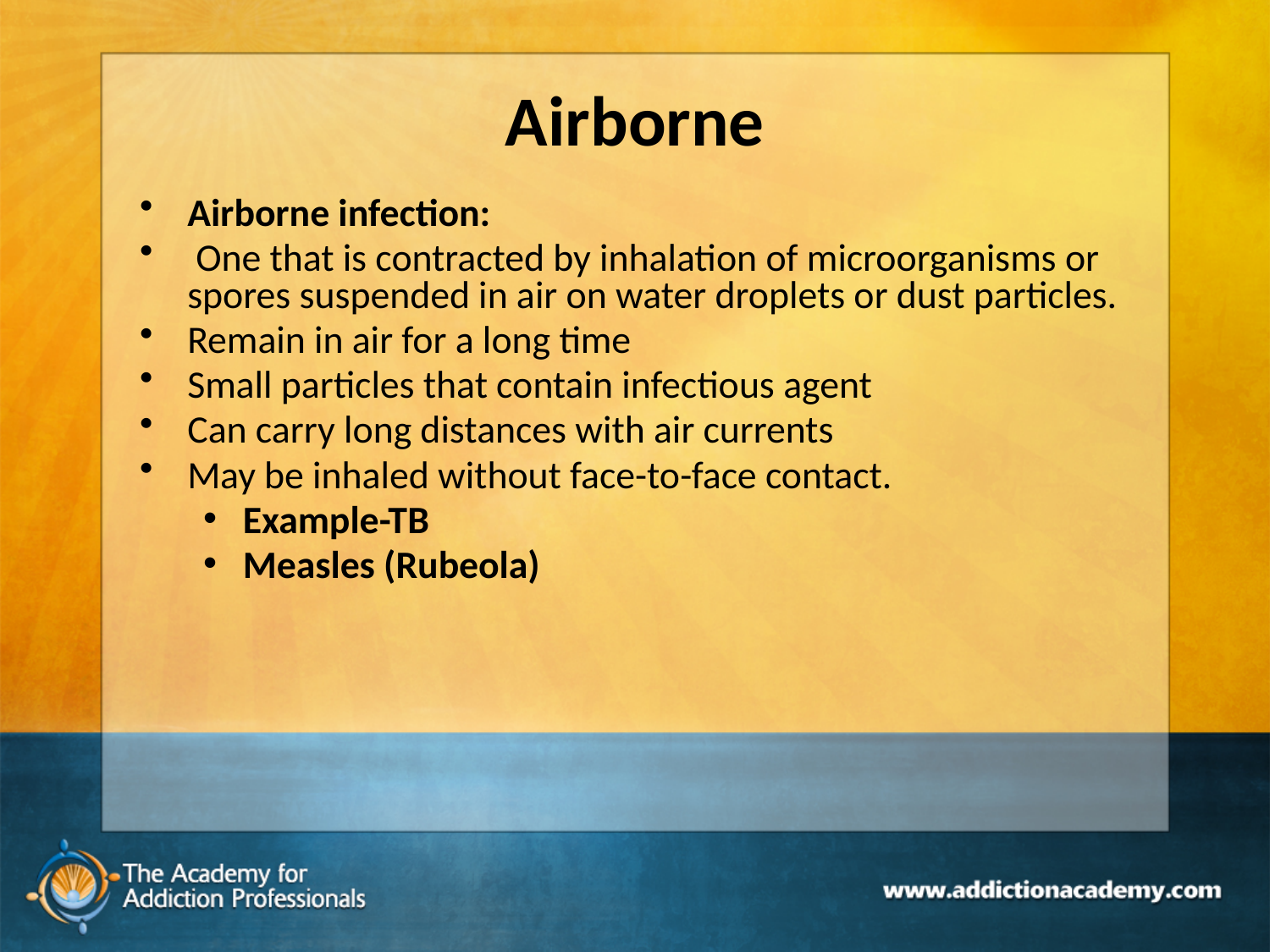

# Airborne
Airborne infection:
 One that is contracted by inhalation of microorganisms or spores suspended in air on water droplets or dust particles.
Remain in air for a long time
Small particles that contain infectious agent
Can carry long distances with air currents
May be inhaled without face-to-face contact.
Example-TB
Measles (Rubeola)